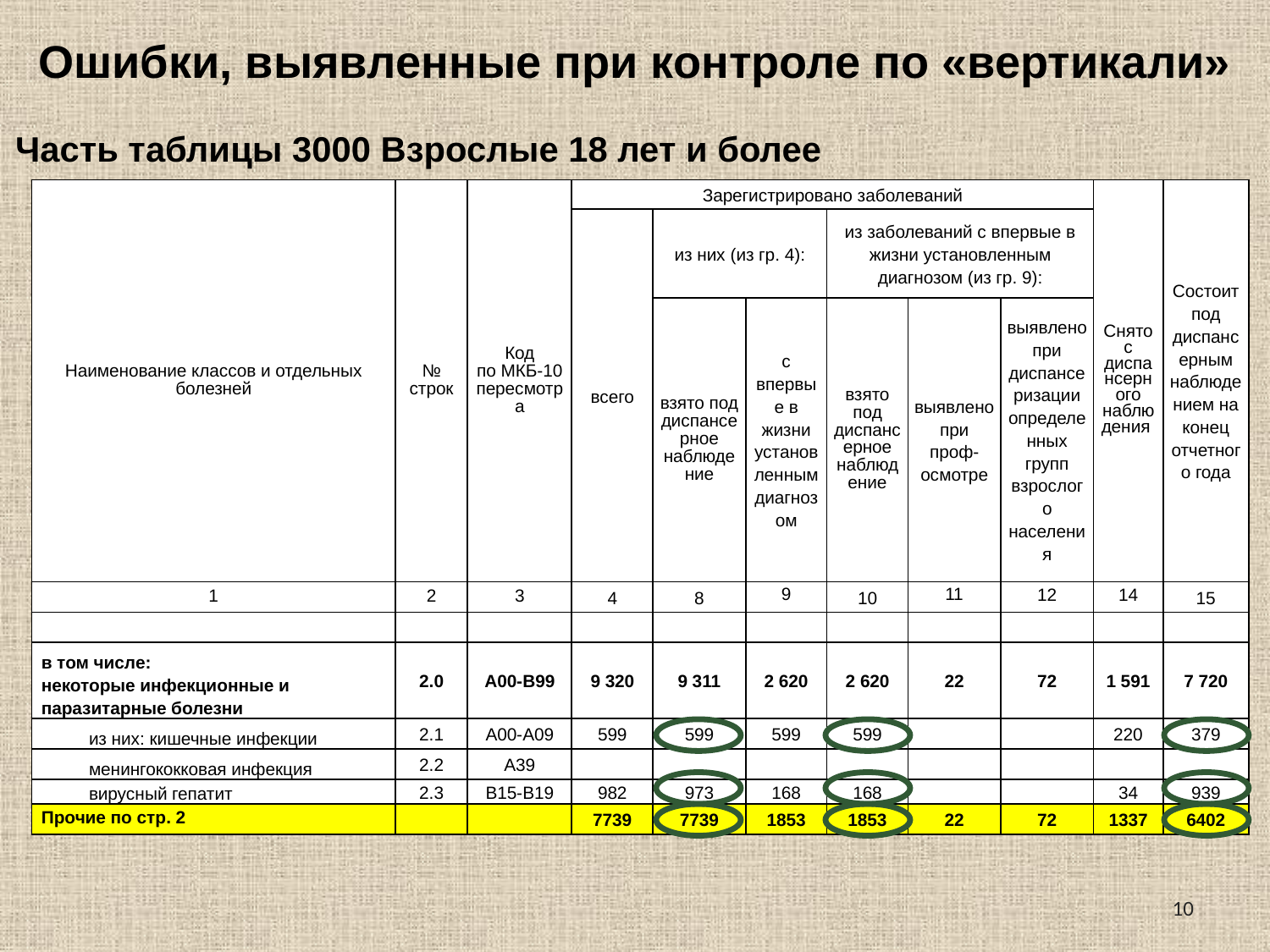

# Ошибки, выявленные при контроле по «вертикали»
Часть таблицы 3000 Взрослые 18 лет и более
| Наименование классов и отдельных болезней | № строк | Код по МКБ-10 пересмотра | Зарегистрировано заболеваний |  |  |  |  |  | Снято с диспансерного наблюдения | Состоит под диспансерным наблюдением на конец отчетного года |
| --- | --- | --- | --- | --- | --- | --- | --- | --- | --- | --- |
|  |  |  | всего | из них (из гр. 4): |  | из заболеваний с впервые в жизни установленным диагнозом (из гр. 9): |  |  |  |  |
|  |  |  |  | взято под диспансерное наблюдение | с впервые в жизни установленным диагнозом | взято под диспансерное наблюдение | выявлено при проф-осмотре | выявлено при диспансеризации определенных групп взрослого населения |  |  |
| 1 | 2 | 3 | 4 | 8 | 9 | 10 | 11 | 12 | 14 | 15 |
|  |  |  |  |  |  |  |  |  |  |  |
| в том числе: некоторые инфекционные и паразитарные болезни | 2.0 | А00-В99 | 9 320 | 9 311 | 2 620 | 2 620 | 22 | 72 | 1 591 | 7 720 |
| из них: кишечные инфекции | 2.1 | А00-А09 | 599 | 599 | 599 | 599 |  |  | 220 | 379 |
| менингококковая инфекция | 2.2 | А39 |  |  |  |  |  |  |  |  |
| вирусный гепатит | 2.3 | В15-В19 | 982 | 973 | 168 | 168 |  |  | 34 | 939 |
| Прочие по стр. 2 |  |  | 7739 | 7739 | 1853 | 1853 | 22 | 72 | 1337 | 6402 |

10